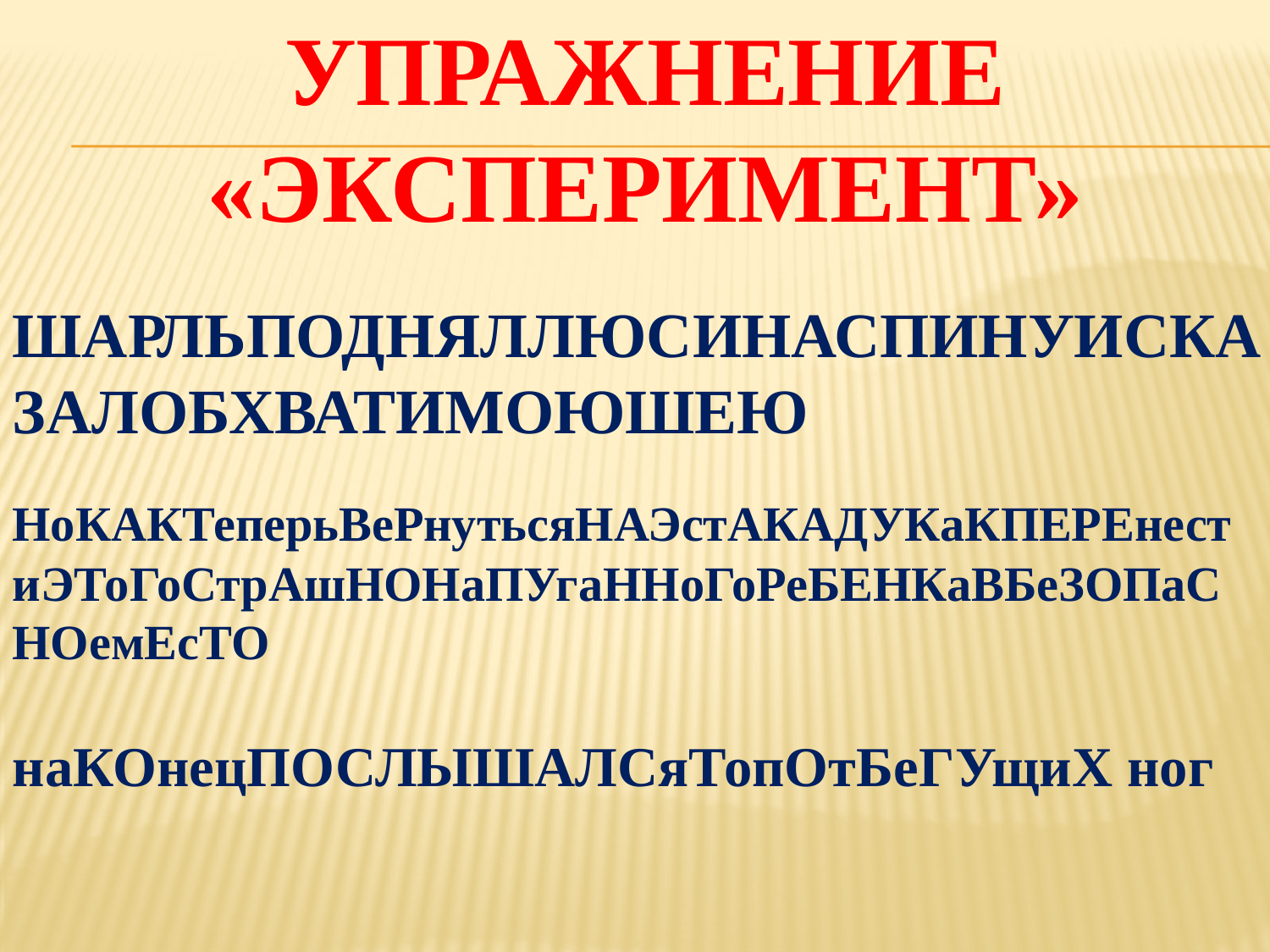

# Упражнение «Эксперимент»
ШАРЛЬПОДНЯЛЛЮСИНАСПИНУИСКАЗАЛОБХВАТИМОЮШЕЮ
НоКАКТеперьВеРнутьсяНАЭстАКАДУКаКПЕРЕнестиЭТоГоСтрАшНОНаПУгаННоГоРеБЕНКаВБеЗОПаСНОемЕсТО
наКОнецПОСЛЫШАЛСяТопОтБеГУщиХ ног